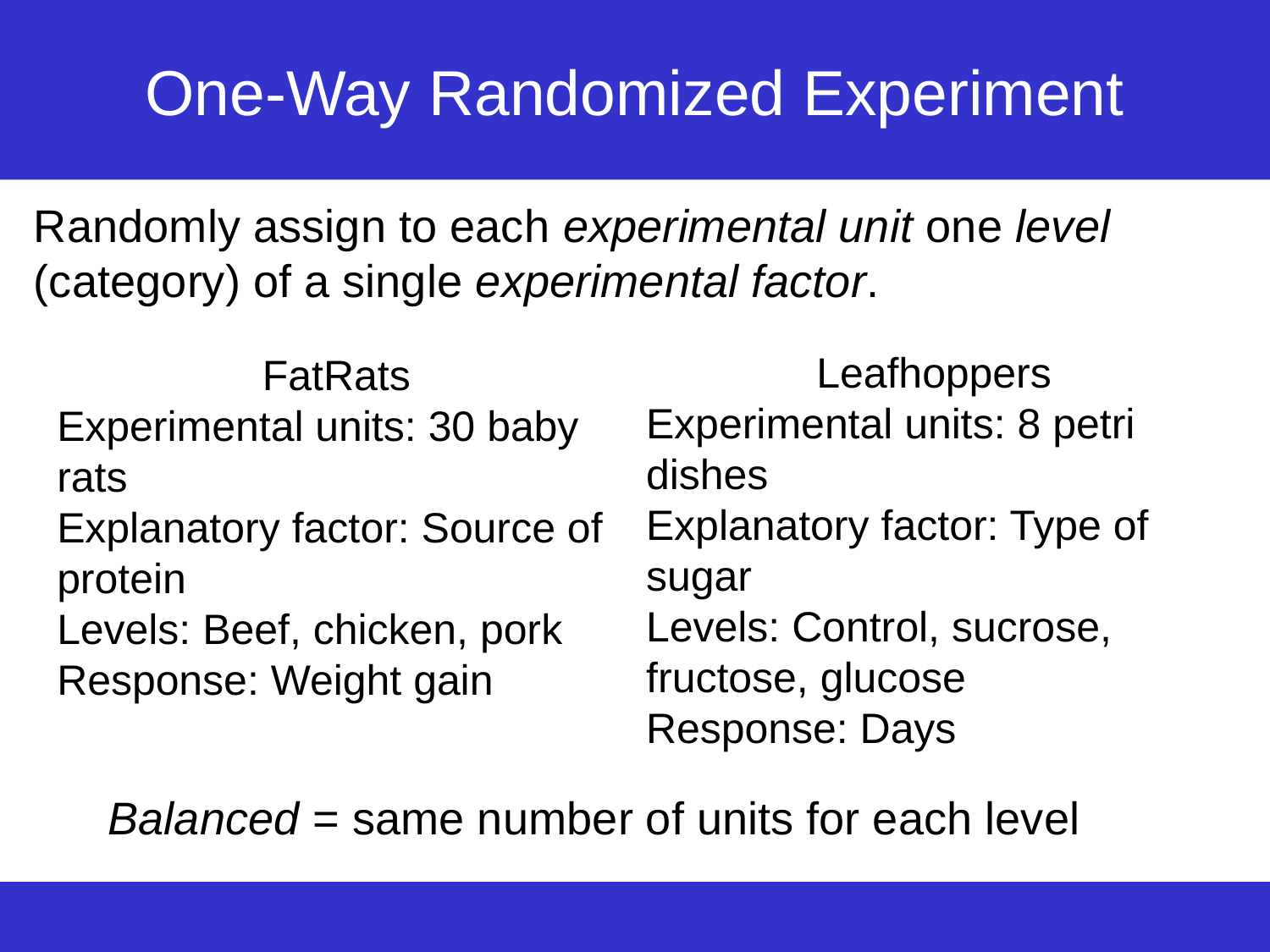

# One-Way Randomized Experiment
Randomly assign to each experimental unit one level (category) of a single experimental factor.
Leafhoppers
Experimental units: 8 petri dishes
Explanatory factor: Type of sugar
Levels: Control, sucrose, fructose, glucose
Response: Days
FatRats
Experimental units: 30 baby rats
Explanatory factor: Source of protein
Levels: Beef, chicken, pork
Response: Weight gain
Balanced = same number of units for each level